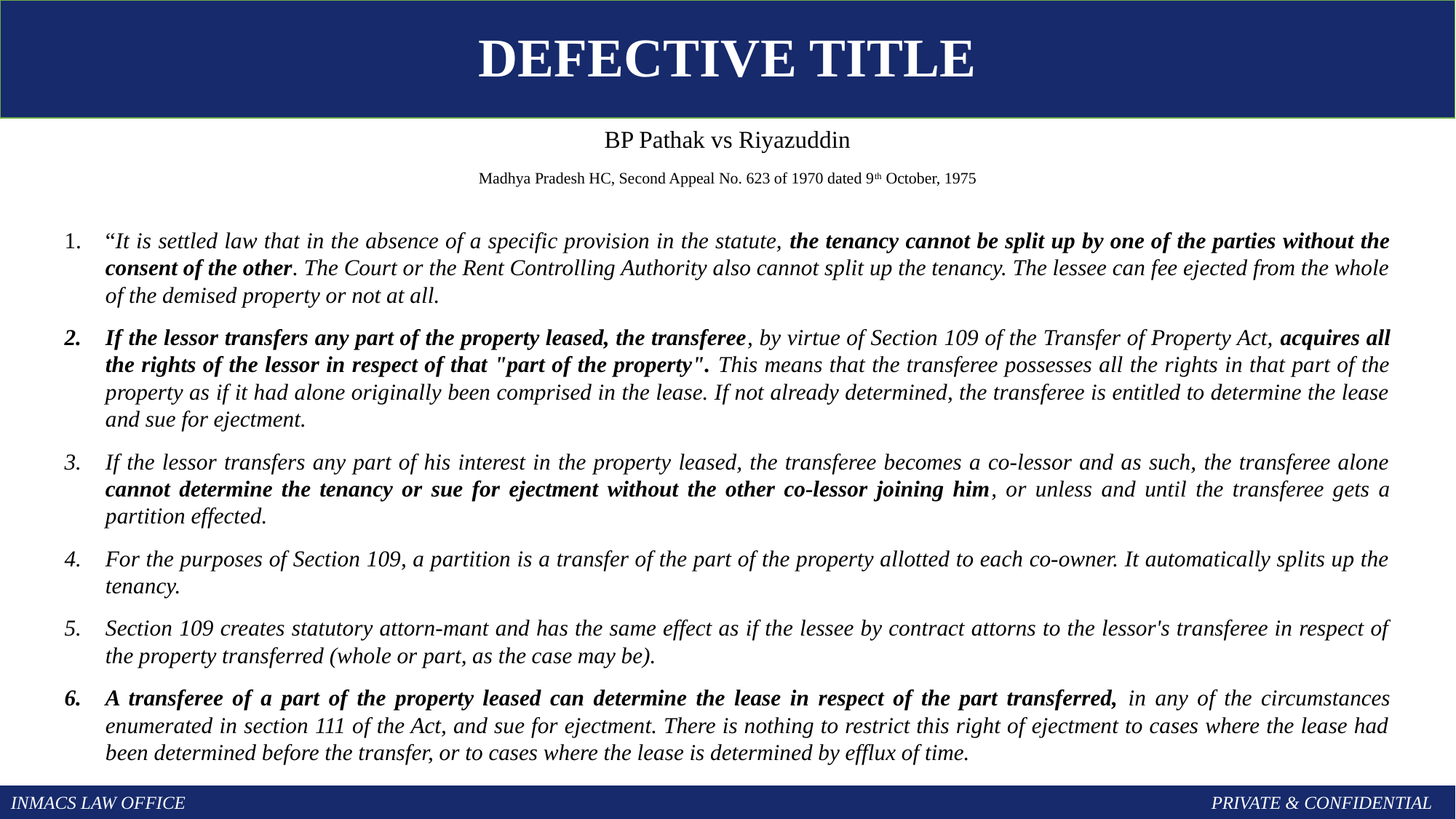

DEFECTIVE TITLE
BP Pathak vs Riyazuddin
Madhya Pradesh HC, Second Appeal No. 623 of 1970 dated 9th October, 1975

“It is settled law that in the absence of a specific provision in the statute, the tenancy cannot be split up by one of the parties without the consent of the other. The Court or the Rent Controlling Authority also cannot split up the tenancy. The lessee can fee ejected from the whole of the demised property or not at all.
If the lessor transfers any part of the property leased, the transferee, by virtue of Section 109 of the Transfer of Property Act, acquires all the rights of the lessor in respect of that "part of the property". This means that the transferee possesses all the rights in that part of the property as if it had alone originally been comprised in the lease. If not already determined, the transferee is entitled to determine the lease and sue for ejectment.
If the lessor transfers any part of his interest in the property leased, the transferee becomes a co-lessor and as such, the transferee alone cannot determine the tenancy or sue for ejectment without the other co-lessor joining him, or unless and until the transferee gets a partition effected.
For the purposes of Section 109, a partition is a transfer of the part of the property allotted to each co-owner. It automatically splits up the tenancy.
Section 109 creates statutory attorn-mant and has the same effect as if the lessee by contract attorns to the lessor's transferee in respect of the property transferred (whole or part, as the case may be).
A transferee of a part of the property leased can determine the lease in respect of the part transferred, in any of the circumstances enumerated in section 111 of the Act, and sue for ejectment. There is nothing to restrict this right of ejectment to cases where the lease had been determined before the transfer, or to cases where the lease is determined by efflux of time.
INMACS LAW OFFICE										PRIVATE & CONFIDENTIAL